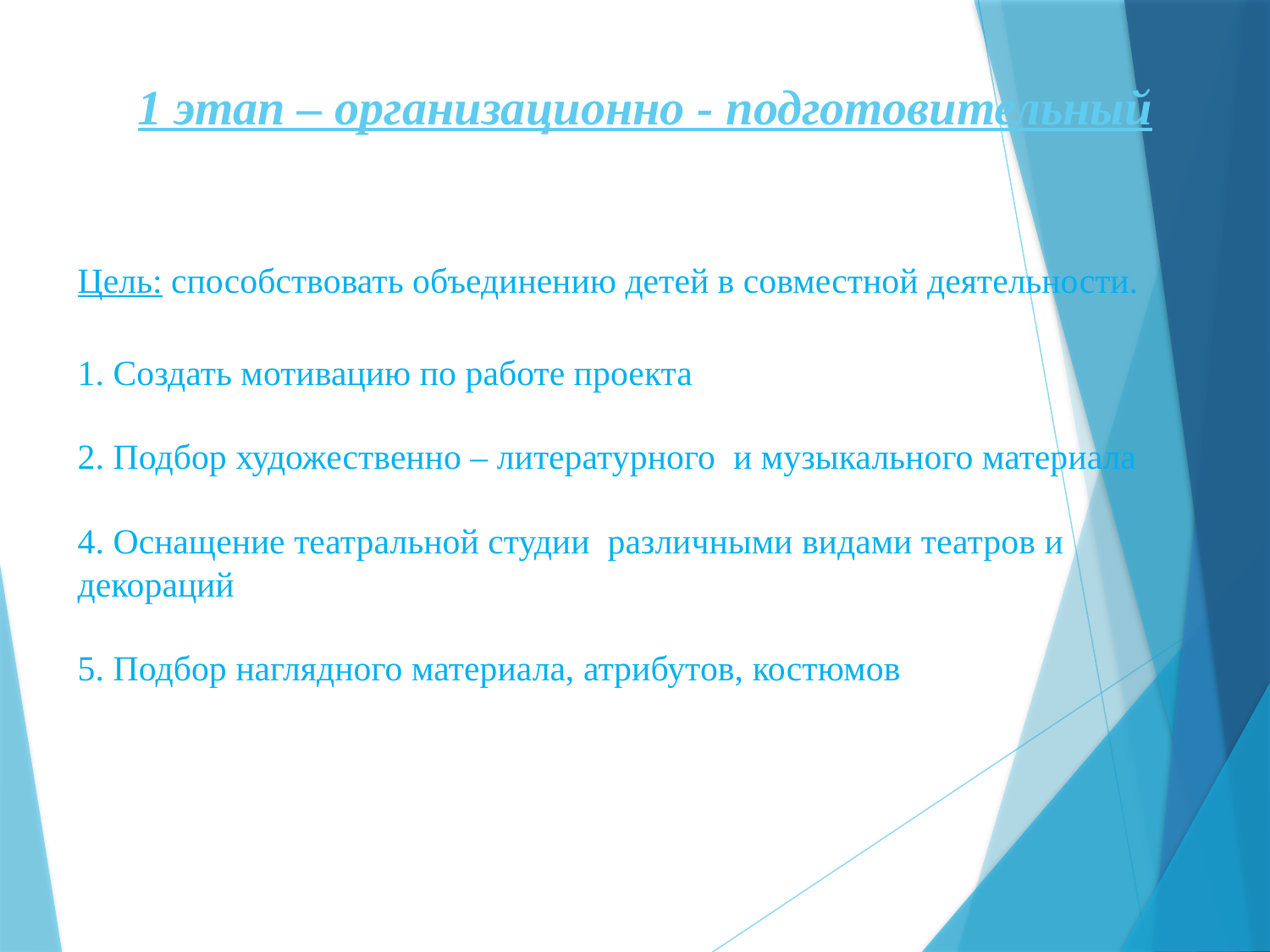

# 1 этап – организационно - подготовительный
Цель: способствовать объединению детей в совместной деятельности.

1. Создать мотивацию по работе проекта

2. Подбор художественно – литературного  и музыкального материала

4. Оснащение театральной студии  различными видами театров и декораций

5. Подбор наглядного материала, атрибутов, костюмов